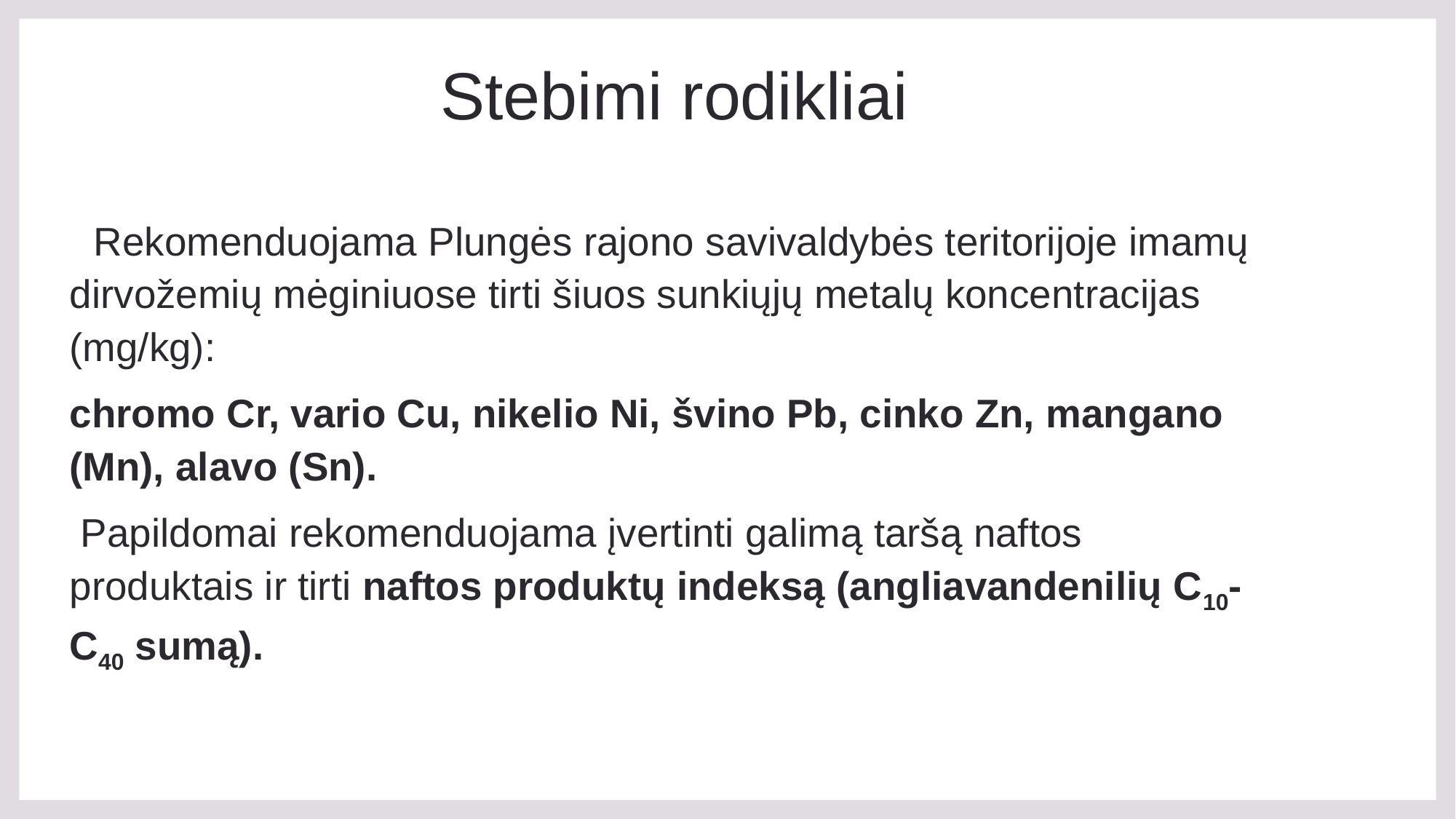

# Stebimi rodikliai
   Rekomenduojama Plungės rajono savivaldybės teritorijoje imamų dirvožemių mėginiuose tirti šiuos sunkiųjų metalų koncentracijas (mg/kg):
chromo Cr, vario Cu, nikelio Ni, švino Pb, cinko Zn, mangano (Mn), alavo (Sn).
 Papildomai rekomenduojama įvertinti galimą taršą naftos produktais ir tirti naftos produktų indeksą (angliavandenilių C10-C40 sumą).